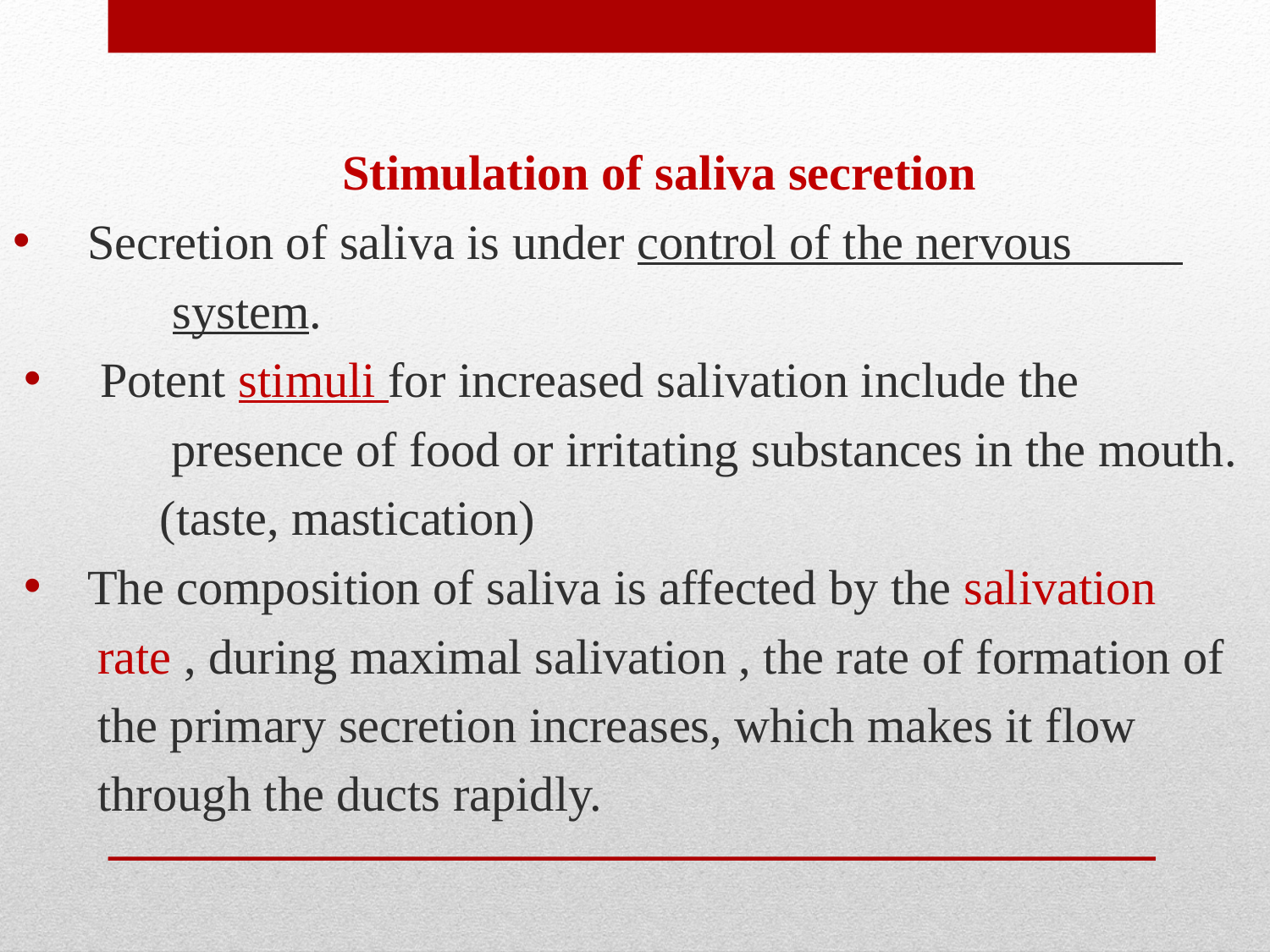

Stimulation of saliva secretion
   Secretion of saliva is under control of the nervous
             system.
 Potent stimuli for increased salivation include the
            presence of food or irritating substances in the mouth.
            (taste, mastication)
The composition of saliva is affected by the salivation
      rate , during maximal salivation , the rate of formation of
      the primary secretion increases, which makes it flow
      through the ducts rapidly.